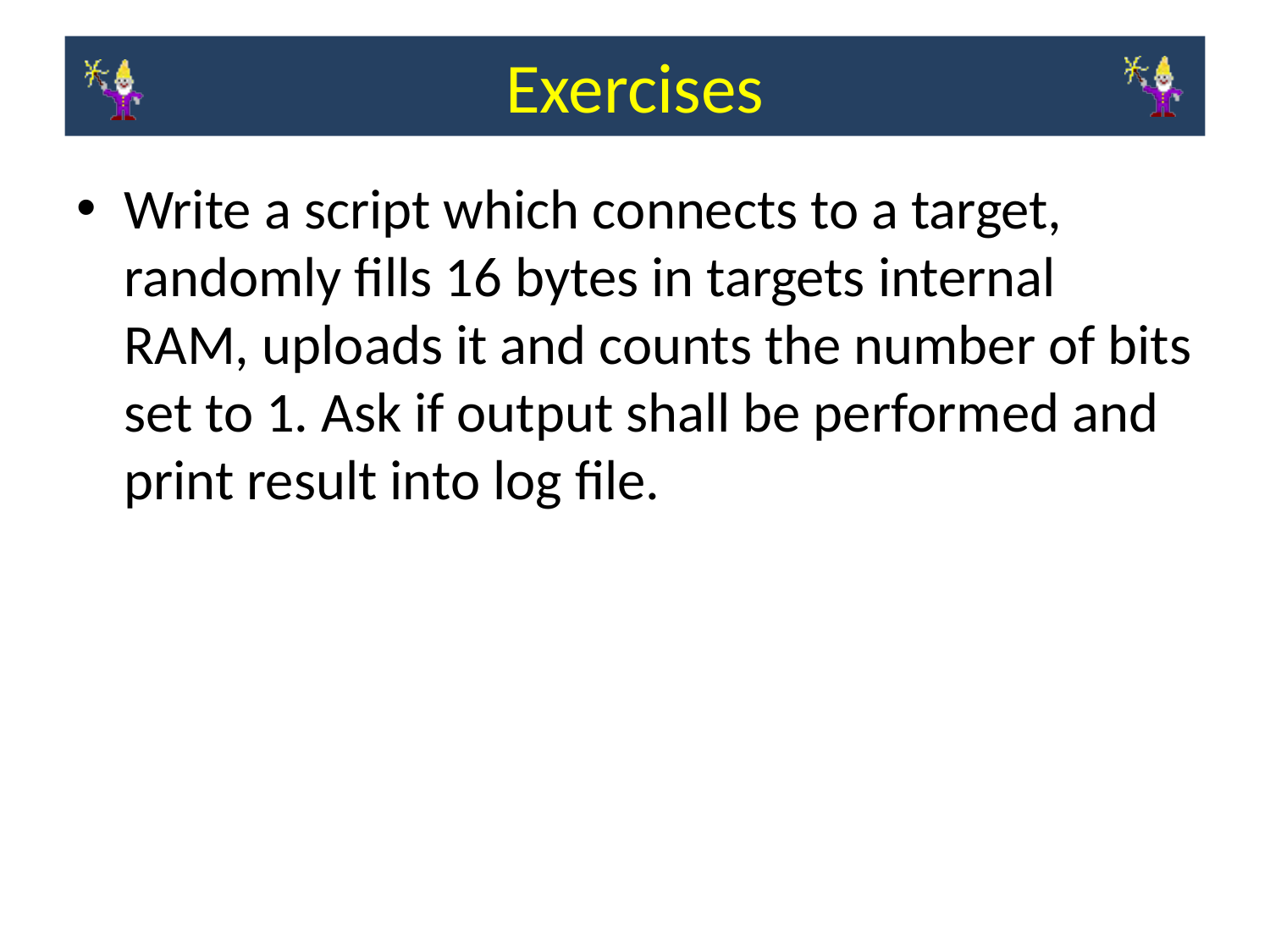

Exercises
Write a script which connects to a target, randomly fills 16 bytes in targets internal RAM, uploads it and counts the number of bits set to 1. Ask if output shall be performed and print result into log file.